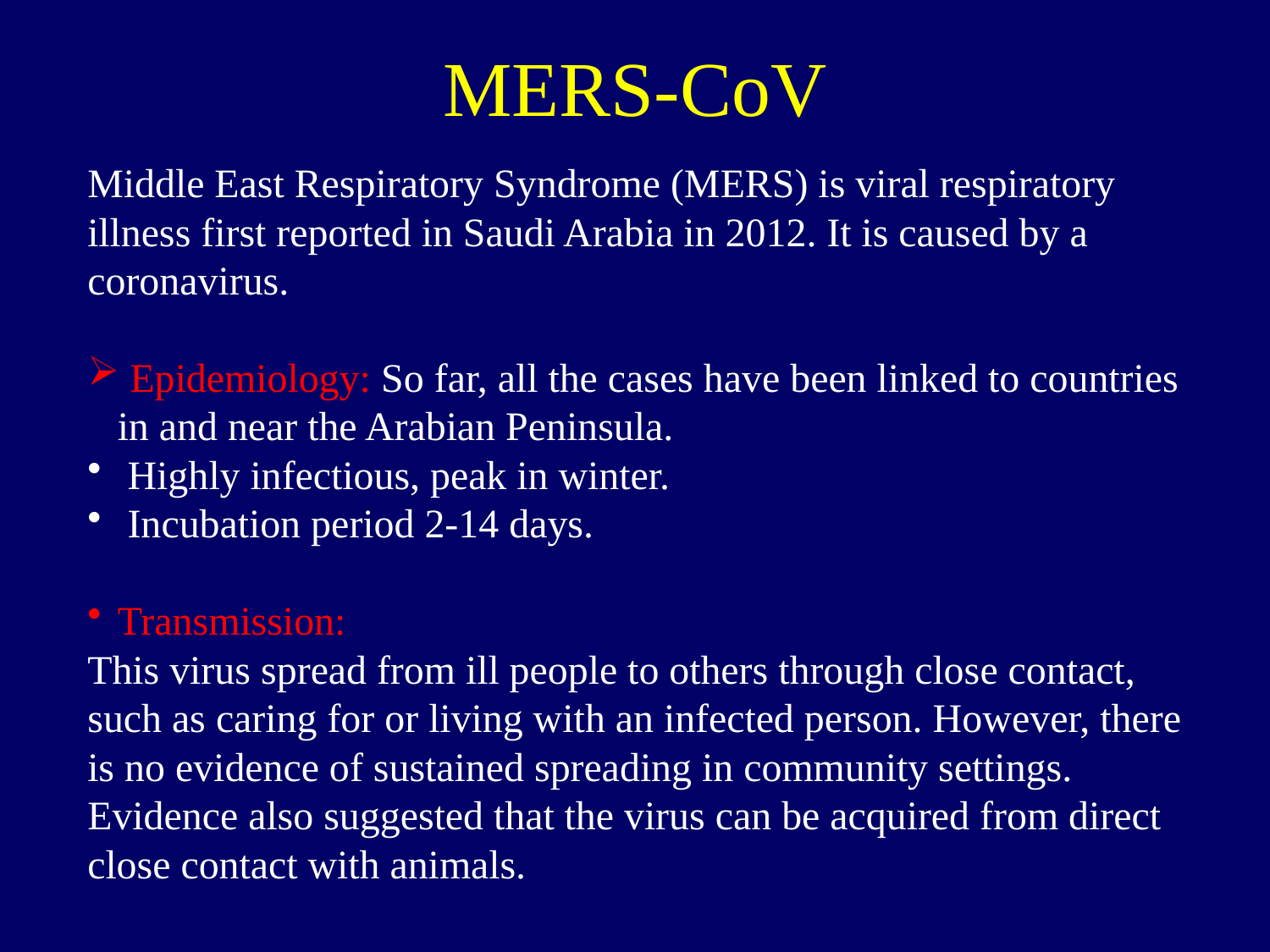

# MERS-CoV
Middle East Respiratory Syndrome (MERS) is viral respiratory illness first reported in Saudi Arabia in 2012. It is caused by a coronavirus.

 Epidemiology: So far, all the cases have been linked to countries in and near the Arabian Peninsula.
 Highly infectious, peak in winter.
 Incubation period 2-14 days.

Transmission:
This virus spread from ill people to others through close contact, such as caring for or living with an infected person. However, there is no evidence of sustained spreading in community settings.
Evidence also suggested that the virus can be acquired from direct close contact with animals.